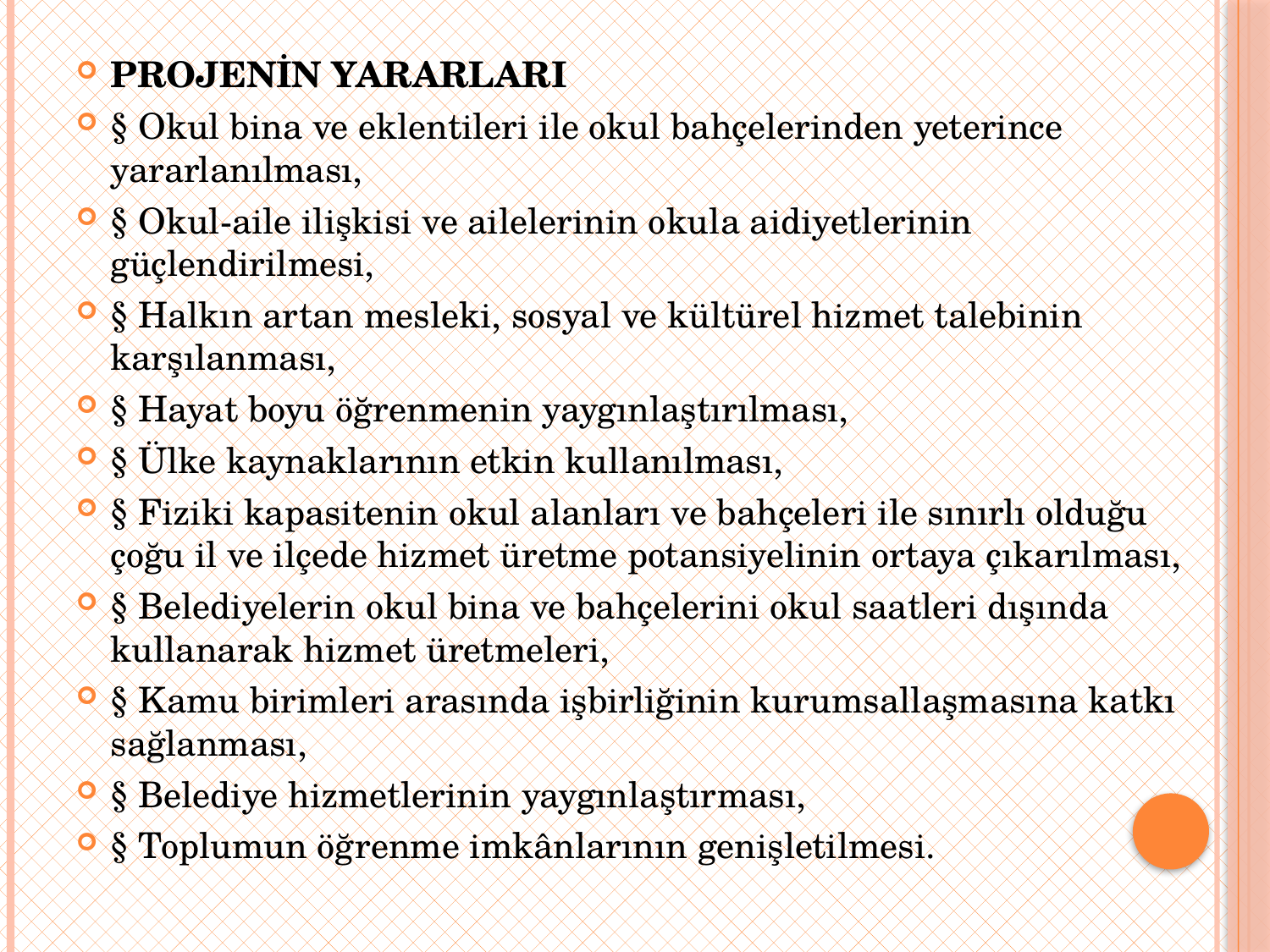

PROJENİN YARARLARI
§ Okul bina ve eklentileri ile okul bahçelerinden yeterince yararlanılması,
§ Okul-aile ilişkisi ve ailelerinin okula aidiyetlerinin güçlendirilmesi,
§ Halkın artan mesleki, sosyal ve kültürel hizmet talebinin karşılanması,
§ Hayat boyu öğrenmenin yaygınlaştırılması,
§ Ülke kaynaklarının etkin kullanılması,
§ Fiziki kapasitenin okul alanları ve bahçeleri ile sınırlı olduğu çoğu il ve ilçede hizmet üretme potansiyelinin ortaya çıkarılması,
§ Belediyelerin okul bina ve bahçelerini okul saatleri dışında kullanarak hizmet üretmeleri,
§ Kamu birimleri arasında işbirliğinin kurumsallaşmasına katkı sağlanması,
§ Belediye hizmetlerinin yaygınlaştırması,
§ Toplumun öğrenme imkânlarının genişletilmesi.